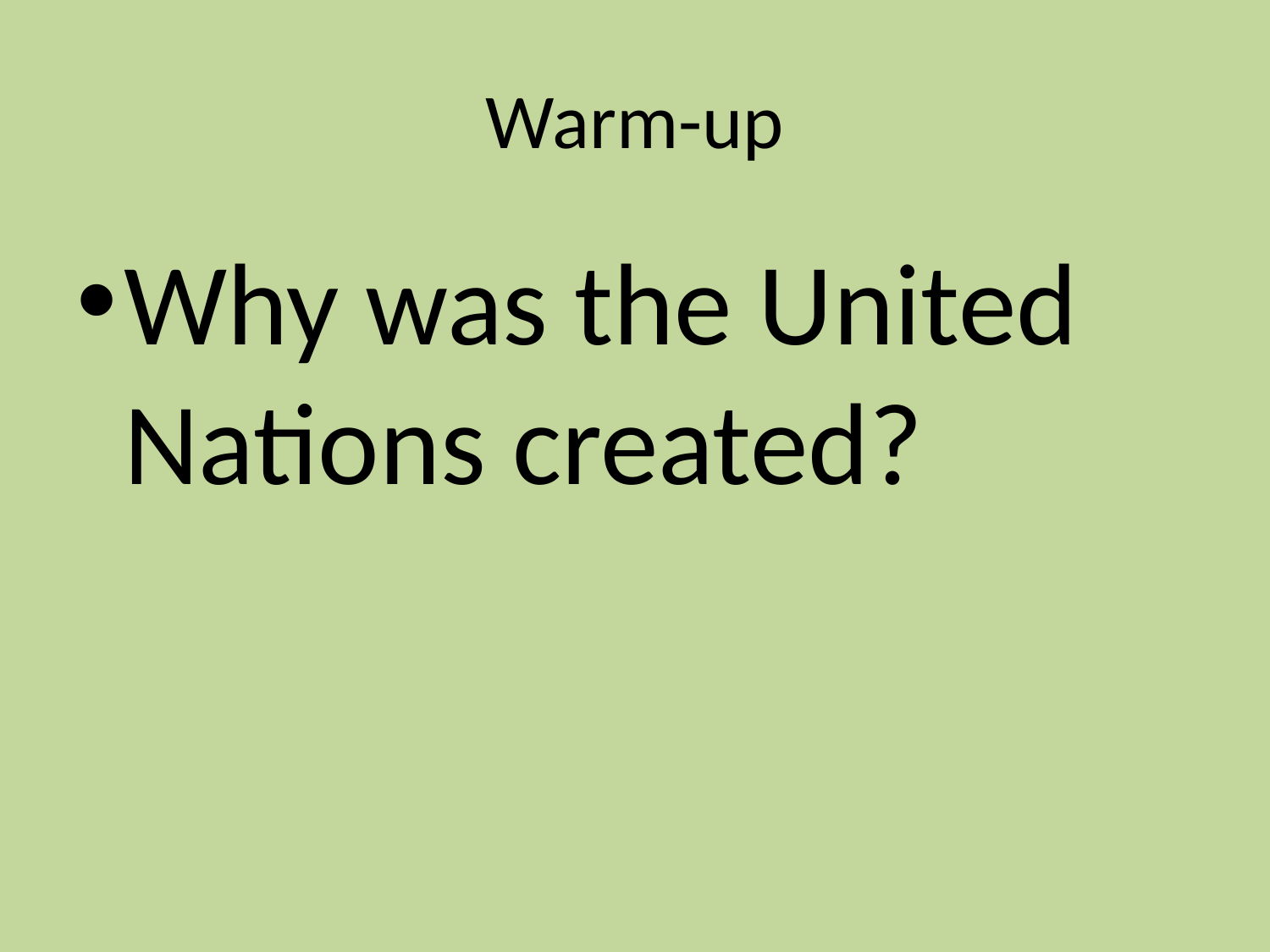

# Warm-up
Why was the United Nations created?